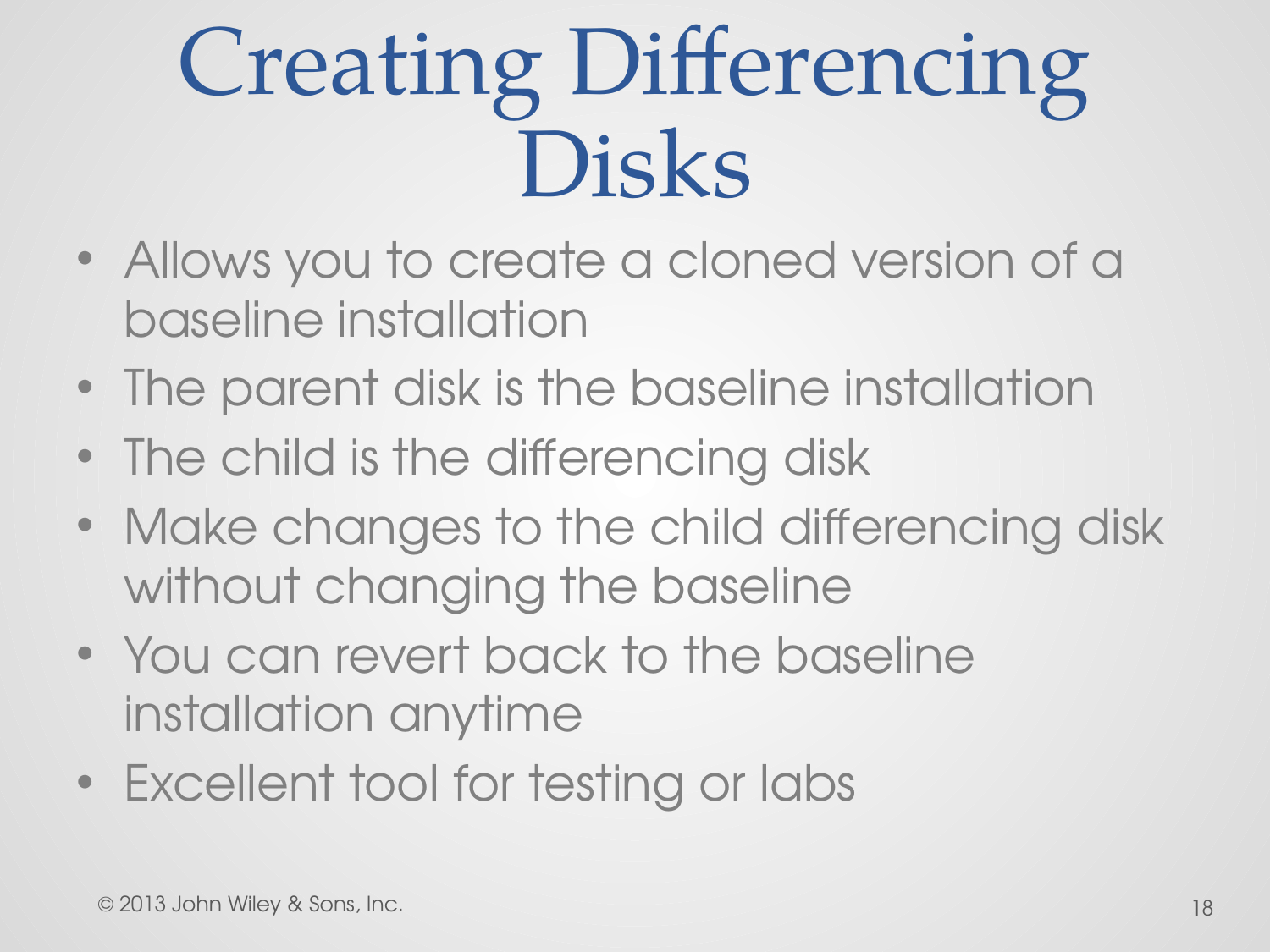

# Creating Differencing Disks
Allows you to create a cloned version of a baseline installation
The parent disk is the baseline installation
The child is the differencing disk
Make changes to the child differencing disk without changing the baseline
You can revert back to the baseline installation anytime
Excellent tool for testing or labs
© 2013 John Wiley & Sons, Inc.
18